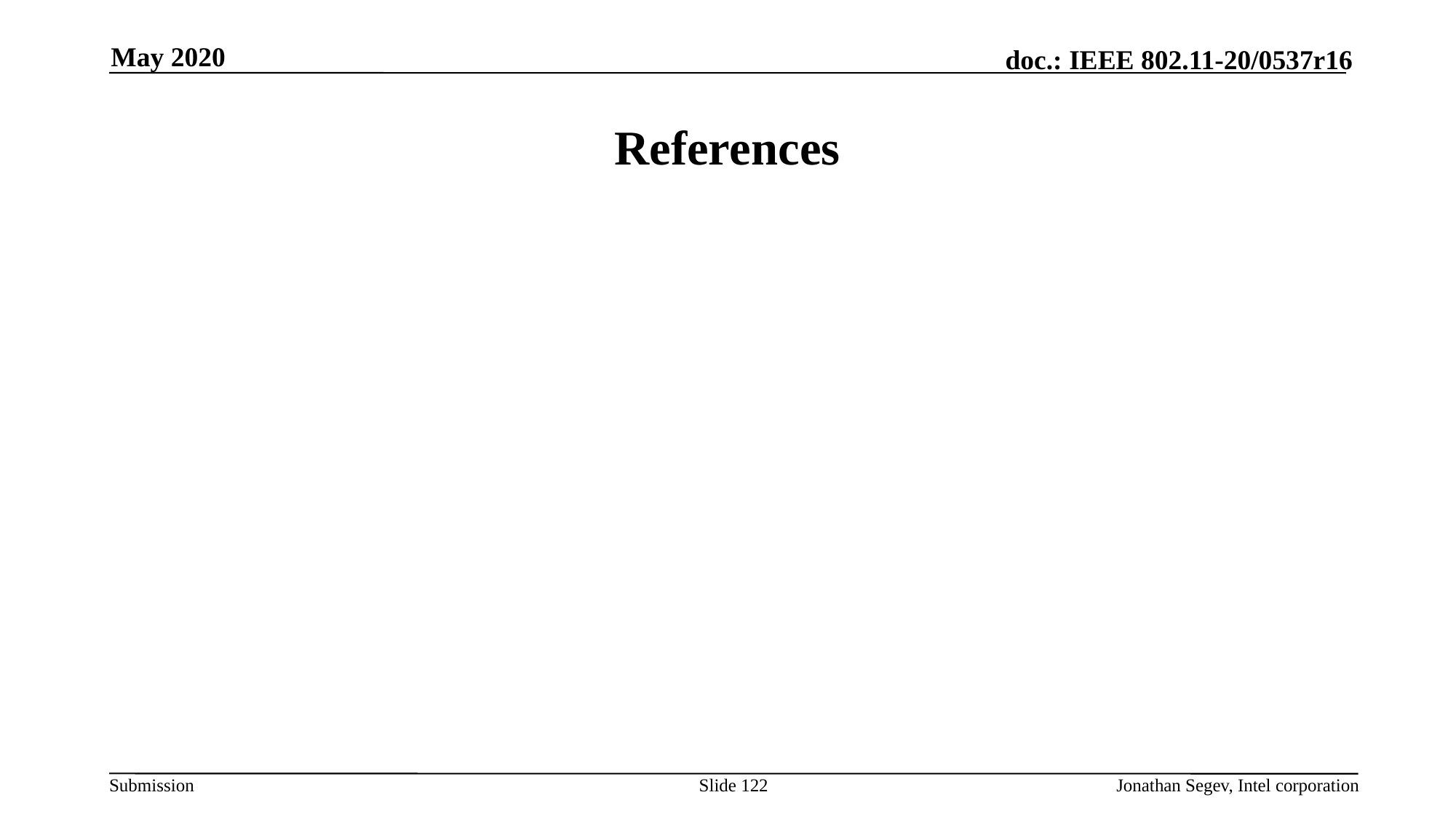

May 2020
# References

Slide 122
Jonathan Segev, Intel corporation